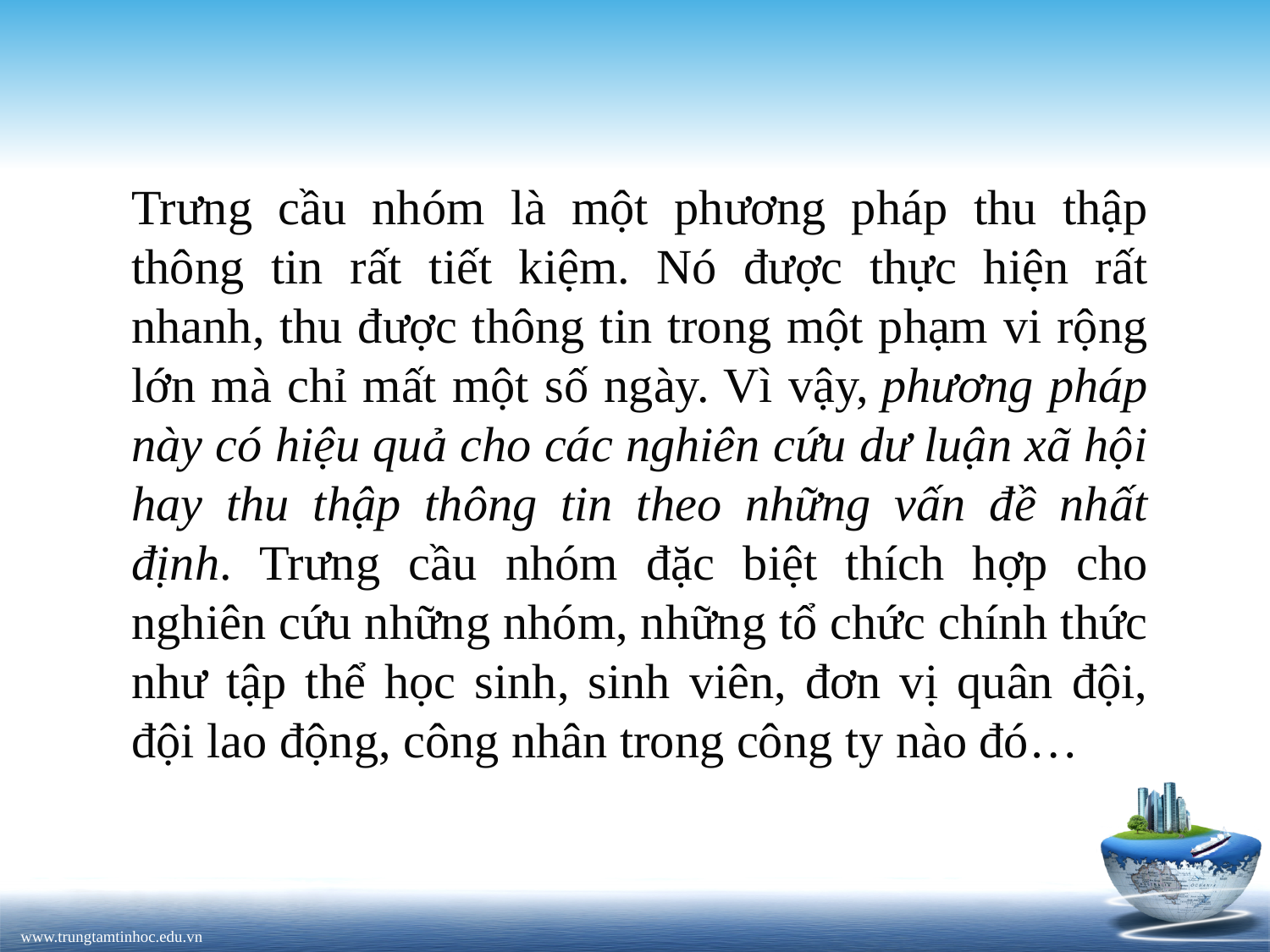

Trưng cầu nhóm là một phương pháp thu thập thông tin rất tiết kiệm. Nó được thực hiện rất nhanh, thu được thông tin trong một phạm vi rộng lớn mà chỉ mất một số ngày. Vì vậy, phương pháp này có hiệu quả cho các nghiên cứu dư luận xã hội hay thu thập thông tin theo những vấn đề nhất định. Trưng cầu nhóm đặc biệt thích hợp cho nghiên cứu những nhóm, những tổ chức chính thức như tập thể học sinh, sinh viên, đơn vị quân đội, đội lao động, công nhân trong công ty nào đó…